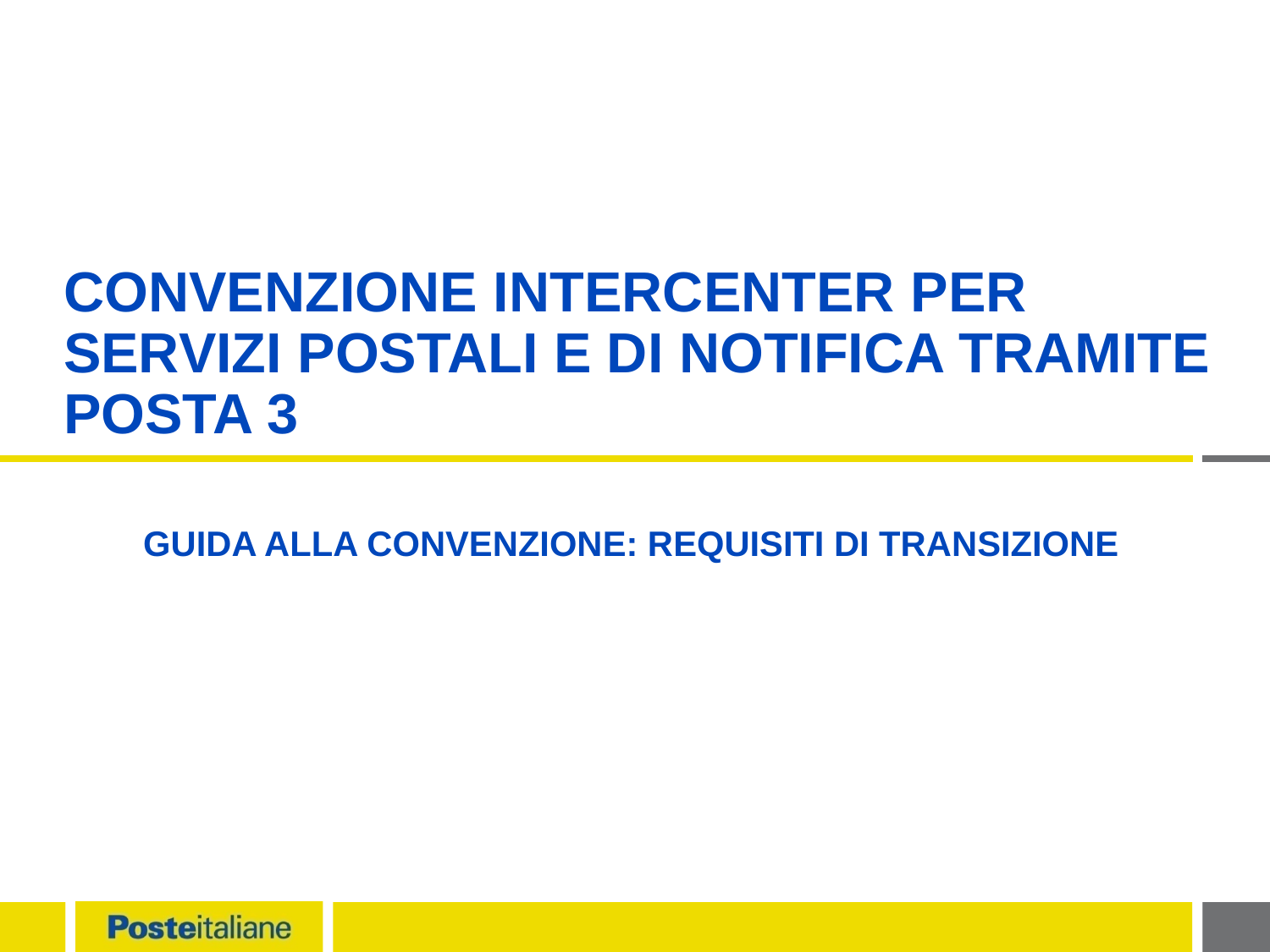

# CONVENZIONE INTERCENTER PER SERVIZI postali E DI NOTIFICA TRAMITE POSTA 3
GUIDA ALLA CONVENZIONE: requisiti di transizione